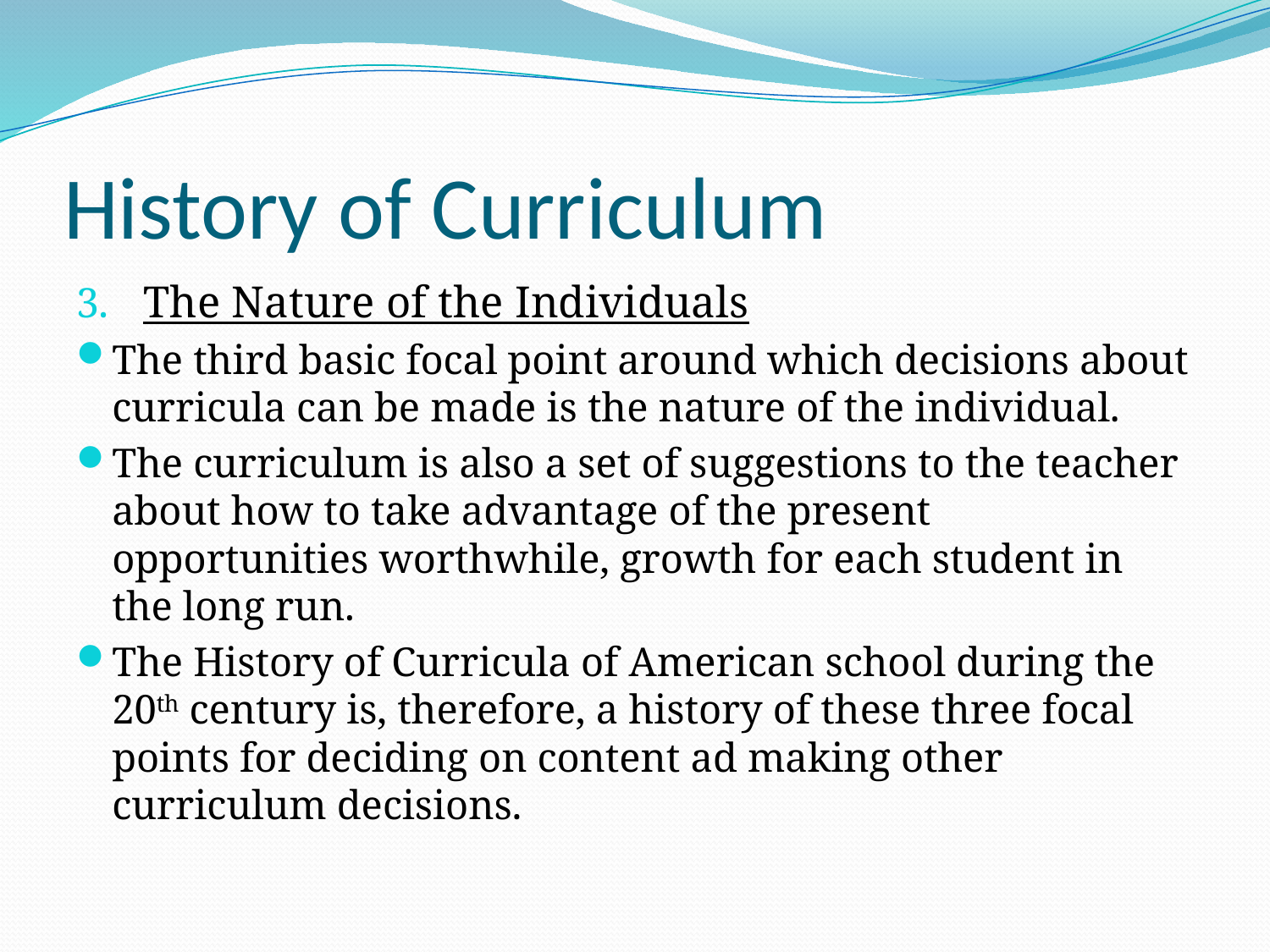

# History of Curriculum
The Nature of the Individuals
The third basic focal point around which decisions about curricula can be made is the nature of the individual.
The curriculum is also a set of suggestions to the teacher about how to take advantage of the present opportunities worthwhile, growth for each student in the long run.
The History of Curricula of American school during the 20th century is, therefore, a history of these three focal points for deciding on content ad making other curriculum decisions.